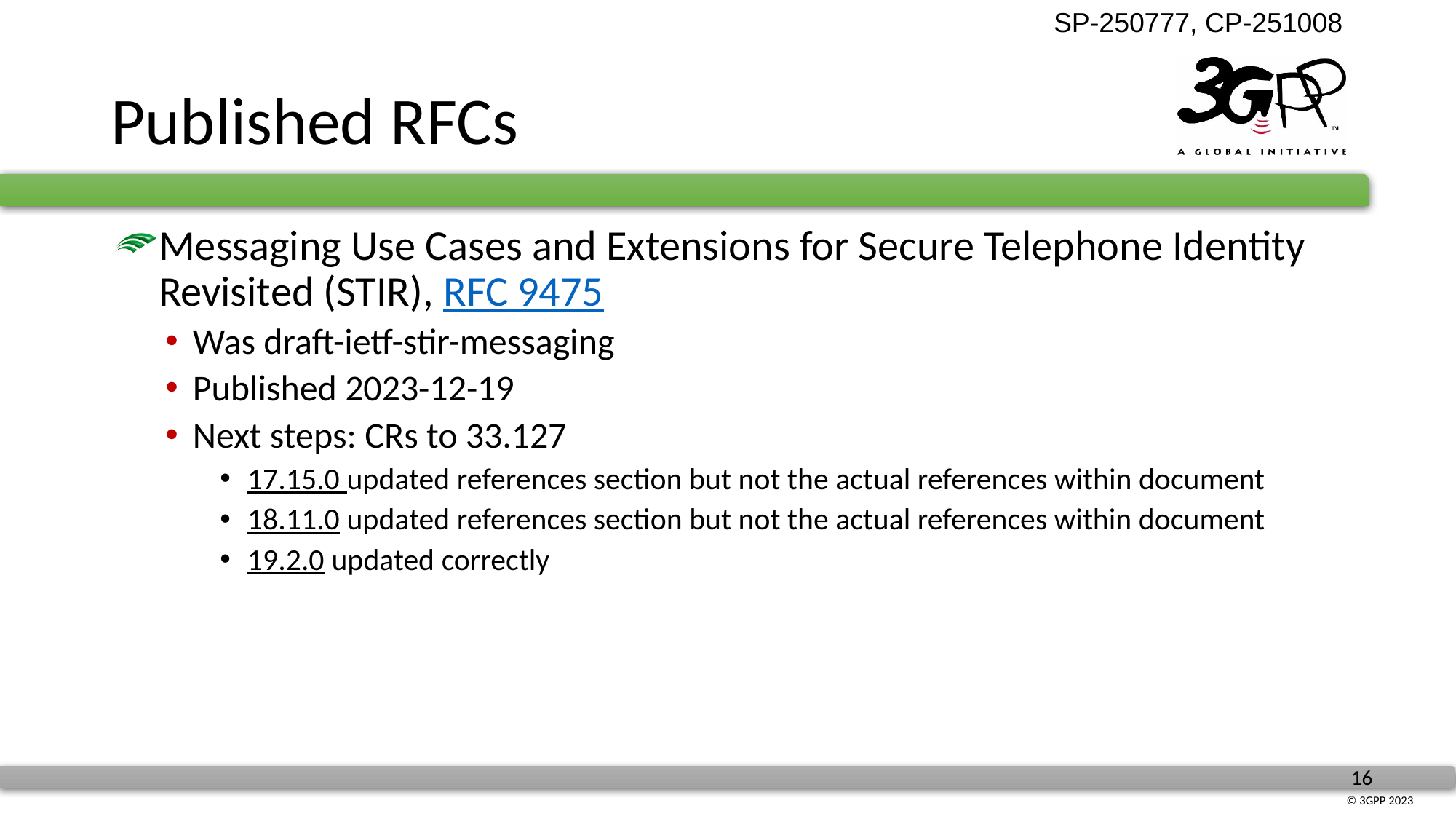

# Published RFCs
Messaging Use Cases and Extensions for Secure Telephone Identity Revisited (STIR), RFC 9475
Was draft-ietf-stir-messaging
Published 2023-12-19
Next steps: CRs to 33.127
17.15.0 updated references section but not the actual references within document
18.11.0 updated references section but not the actual references within document
19.2.0 updated correctly